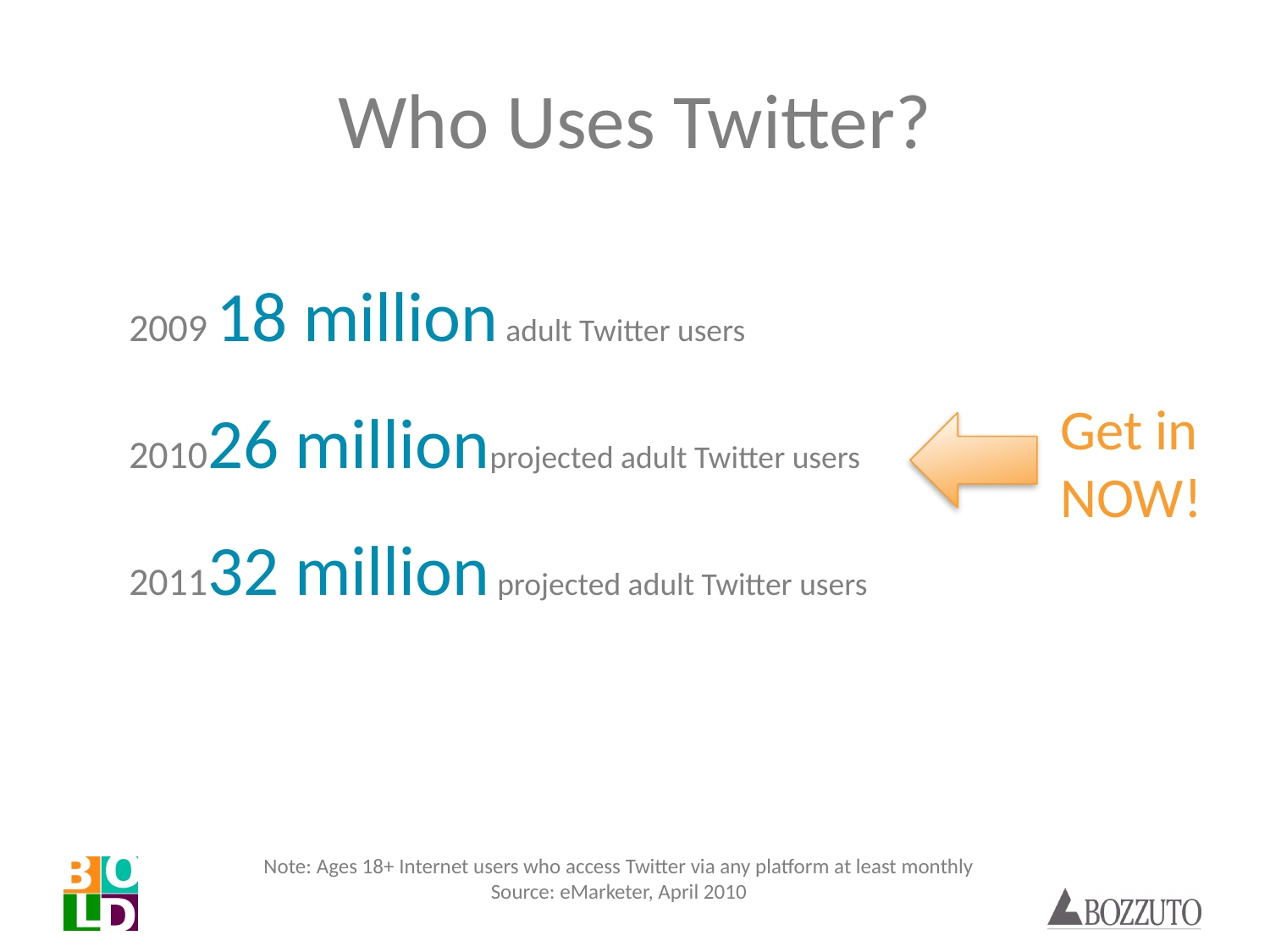

Who Uses Twitter?
2009 18 million adult Twitter users
201026 millionprojected adult Twitter users
201132 million projected adult Twitter users

Get in NOW!

Note: Ages 18+ Internet users who access Twitter via any platform at least monthly
Source: eMarketer, April 2010